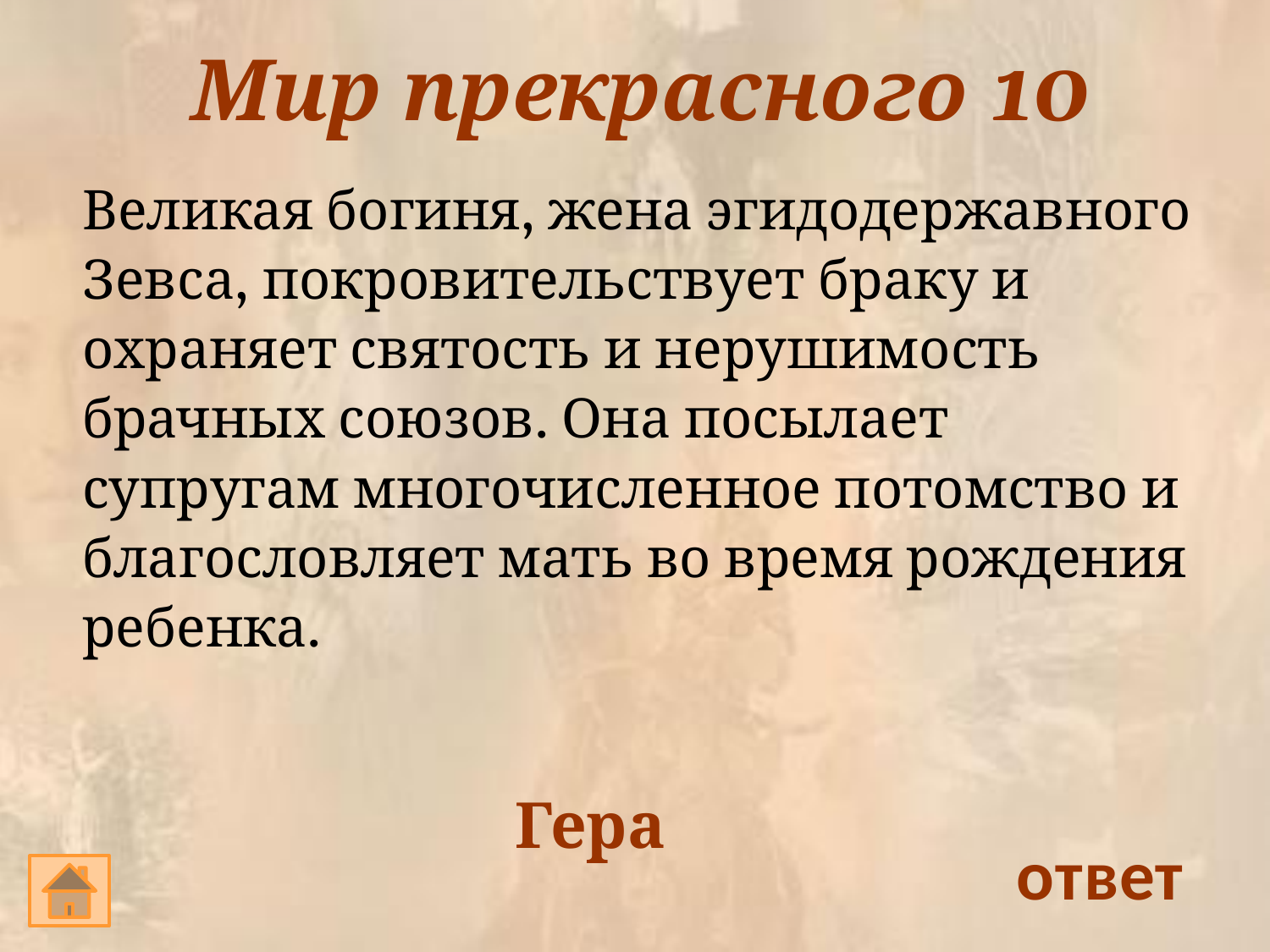

# Мир прекрасного 10
Великая богиня, жена эгидодержавного Зевса, покровительствует браку и охраняет святость и нерушимость брачных союзов. Она посылает супругам многочисленное потомство и благословляет мать во время рождения ребенка.
Гера
ответ